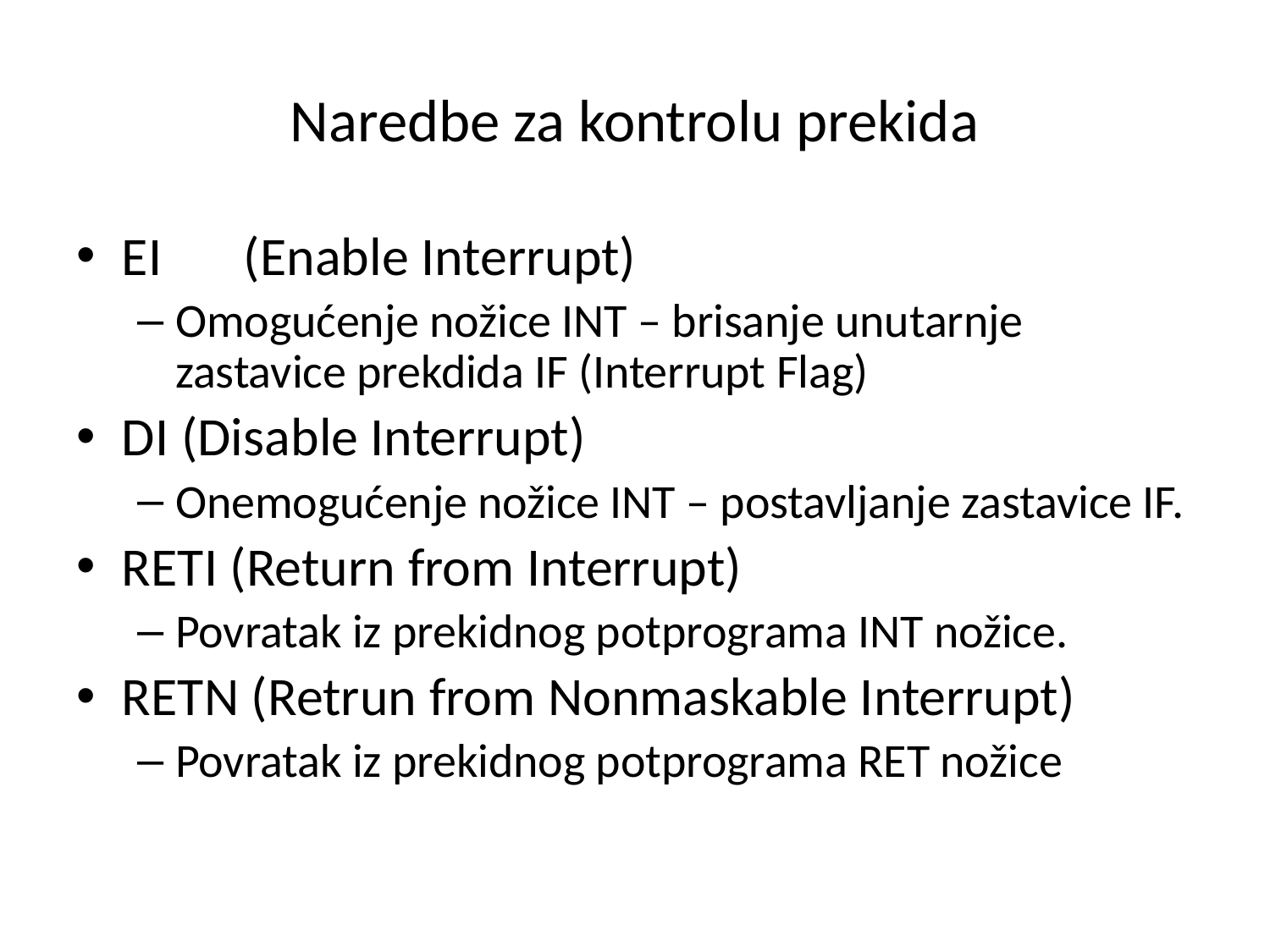

# Naredbe za kontrolu prekida
EI	(Enable Interrupt)
Omogućenje nožice INT – brisanje unutarnje zastavice prekdida IF (Interrupt Flag)
DI (Disable Interrupt)
Onemogućenje nožice INT – postavljanje zastavice IF.
RETI (Return from Interrupt)
Povratak iz prekidnog potprograma INT nožice.
RETN (Retrun from Nonmaskable Interrupt)
Povratak iz prekidnog potprograma RET nožice